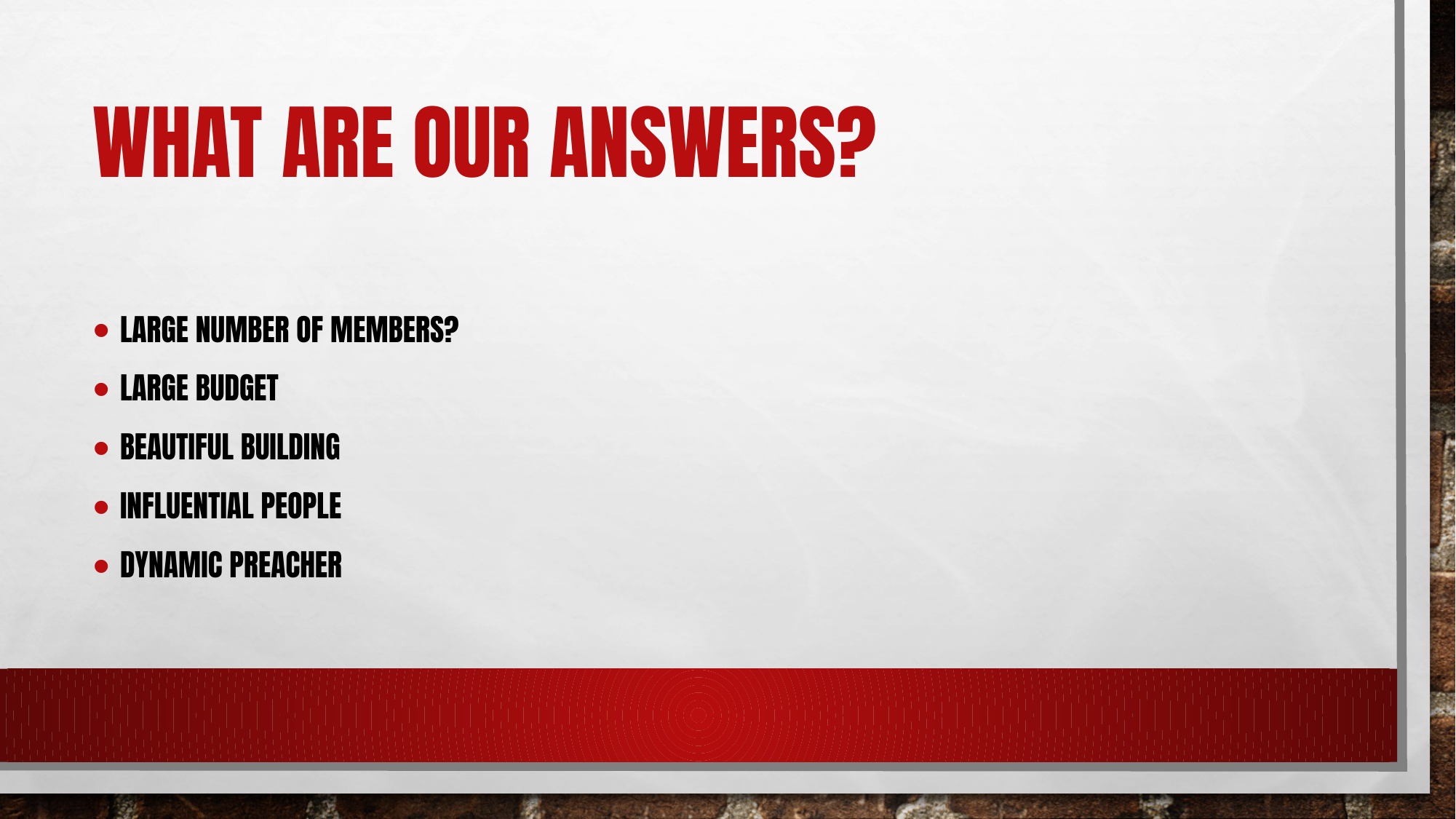

# What are our answers?
Large number of members?
Large Budget
Beautiful Building
Influential people
Dynamic preacher